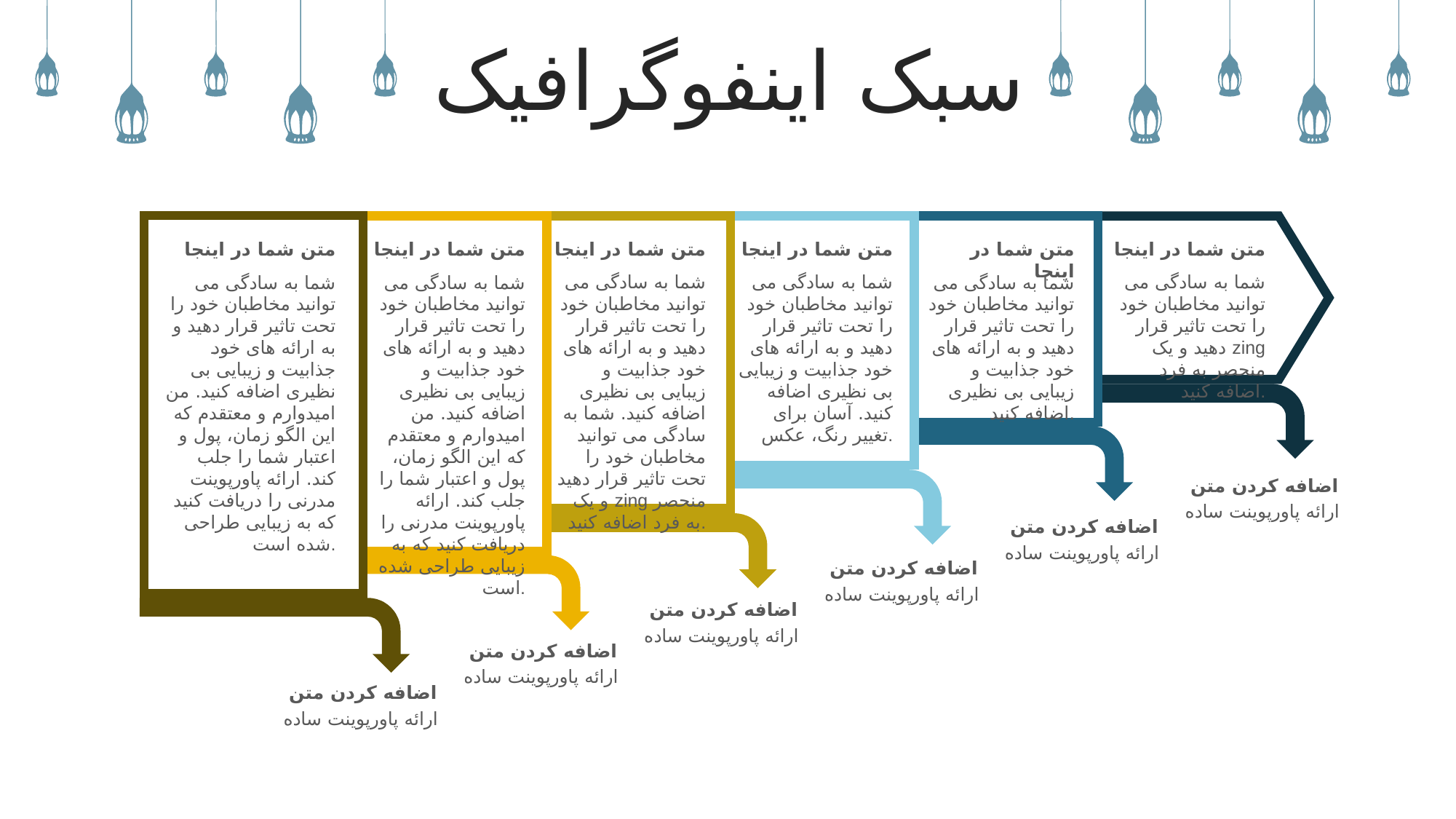

سبک اینفوگرافیک

متن شما در اینجا
شما به سادگی می توانید مخاطبان خود را تحت تاثیر قرار دهید و به ارائه های خود جذابیت و زیبایی بی نظیری اضافه کنید. آسان برای تغییر رنگ، عکس.
متن شما در اینجا
شما به سادگی می توانید مخاطبان خود را تحت تاثیر قرار دهید و یک zing منحصر به فرد اضافه کنید.
متن شما در اینجا
شما به سادگی می توانید مخاطبان خود را تحت تاثیر قرار دهید و به ارائه های خود جذابیت و زیبایی بی نظیری اضافه کنید. من امیدوارم و معتقدم که این الگو زمان، پول و اعتبار شما را جلب کند. ارائه پاورپوینت مدرنی را دریافت کنید که به زیبایی طراحی شده است.
متن شما در اینجا
شما به سادگی می توانید مخاطبان خود را تحت تاثیر قرار دهید و به ارائه های خود جذابیت و زیبایی بی نظیری اضافه کنید. شما به سادگی می توانید مخاطبان خود را تحت تاثیر قرار دهید و یک zing منحصر به فرد اضافه کنید.
متن شما در اینجا
شما به سادگی می توانید مخاطبان خود را تحت تاثیر قرار دهید و به ارائه های خود جذابیت و زیبایی بی نظیری اضافه کنید.
متن شما در اینجا
شما به سادگی می توانید مخاطبان خود را تحت تاثیر قرار دهید و به ارائه های خود جذابیت و زیبایی بی نظیری اضافه کنید. من امیدوارم و معتقدم که این الگو زمان، پول و اعتبار شما را جلب کند. ارائه پاورپوینت مدرنی را دریافت کنید که به زیبایی طراحی شده است.

اضافه کردن متن
ارائه پاورپوینت ساده

اضافه کردن متن
ارائه پاورپوینت ساده
اضافه کردن متن
ارائه پاورپوینت ساده
اضافه کردن متن
ارائه پاورپوینت ساده
اضافه کردن متن
ارائه پاورپوینت ساده
اضافه کردن متن
ارائه پاورپوینت ساده